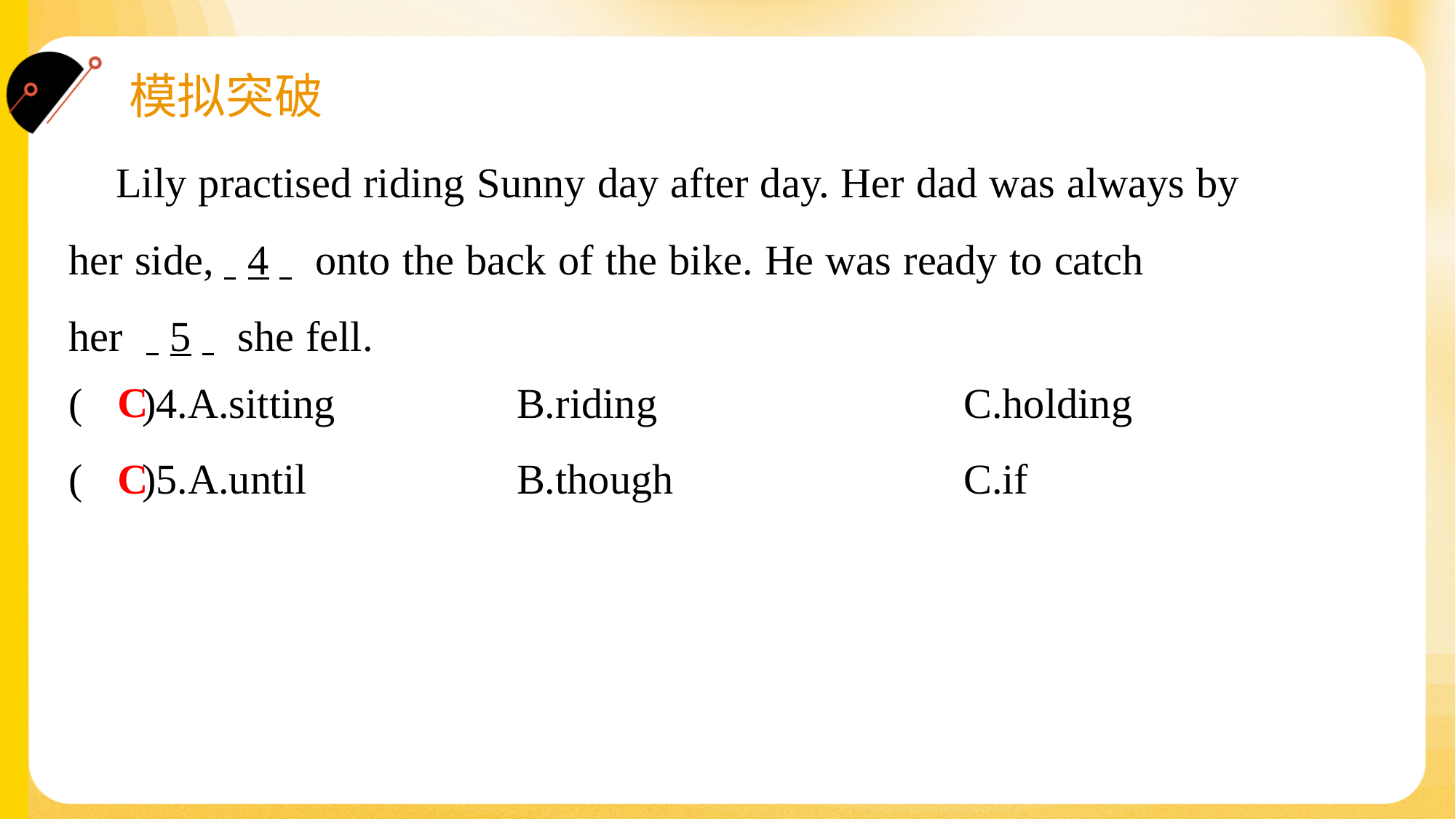

Lily practised riding Sunny day after day. Her dad was always by
her side,. .4. . onto the back of the bike. He was ready to catch
her . .5. . she fell.#3
C
(     )4.A.sitting	B.riding	C.holding
C
(     )5.A.until	B.though	C.if